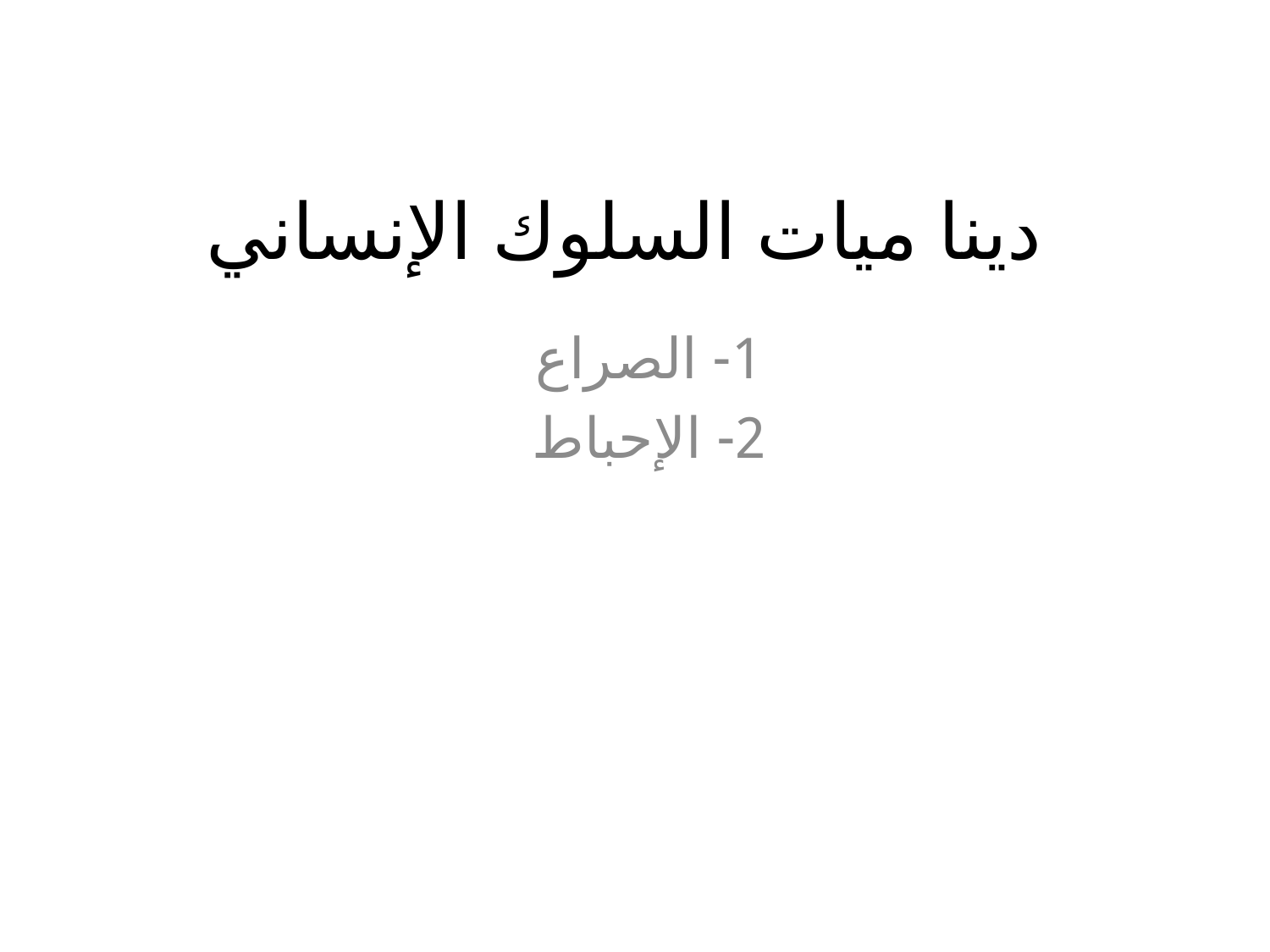

# دينا ميات السلوك الإنساني
1- الصراع
2- الإحباط